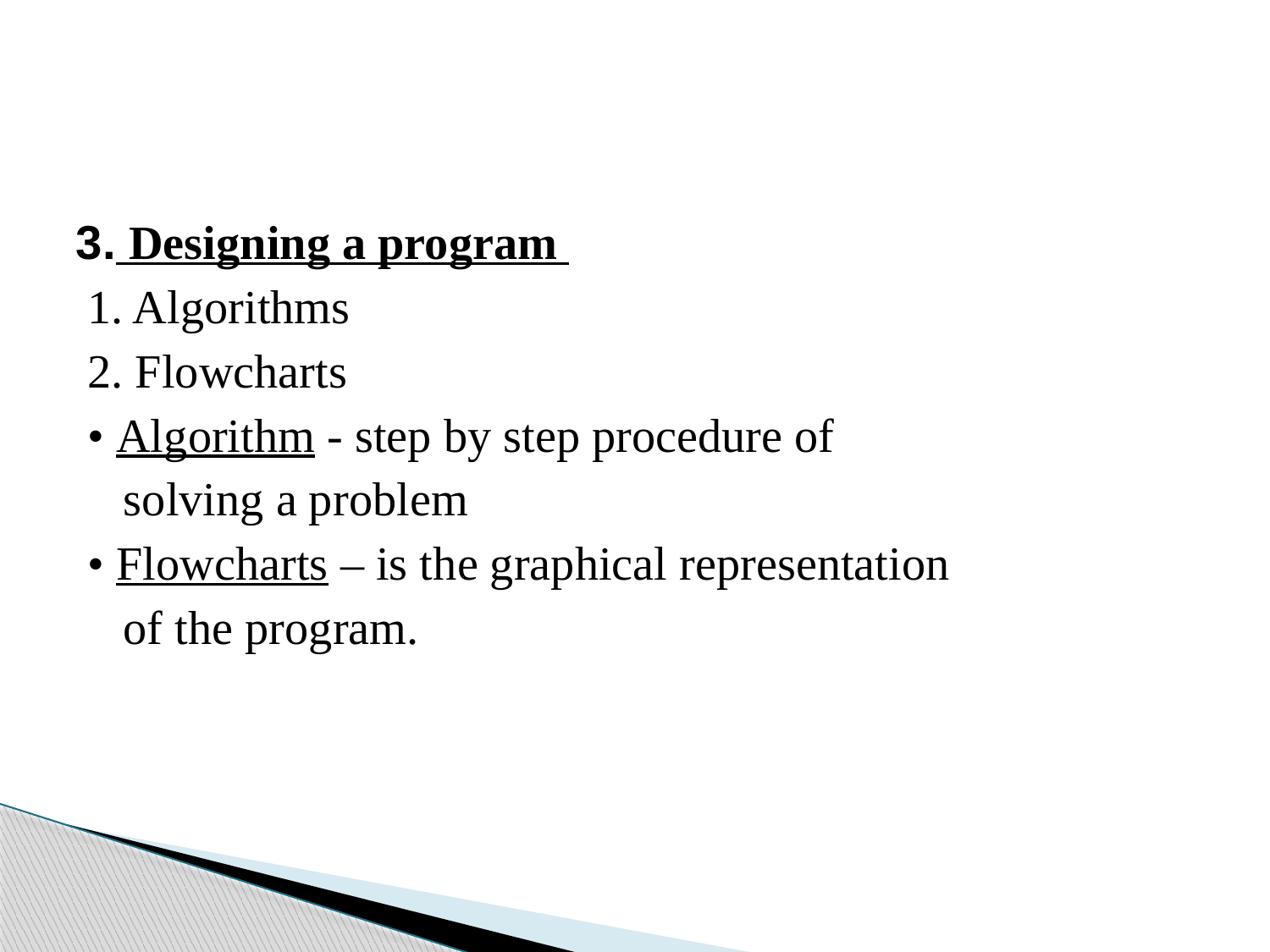

#
3. Designing a program
 1. Algorithms
 2. Flowcharts
 • Algorithm - step by step procedure of
    solving a problem
 • Flowcharts – is the graphical representation
    of the program.